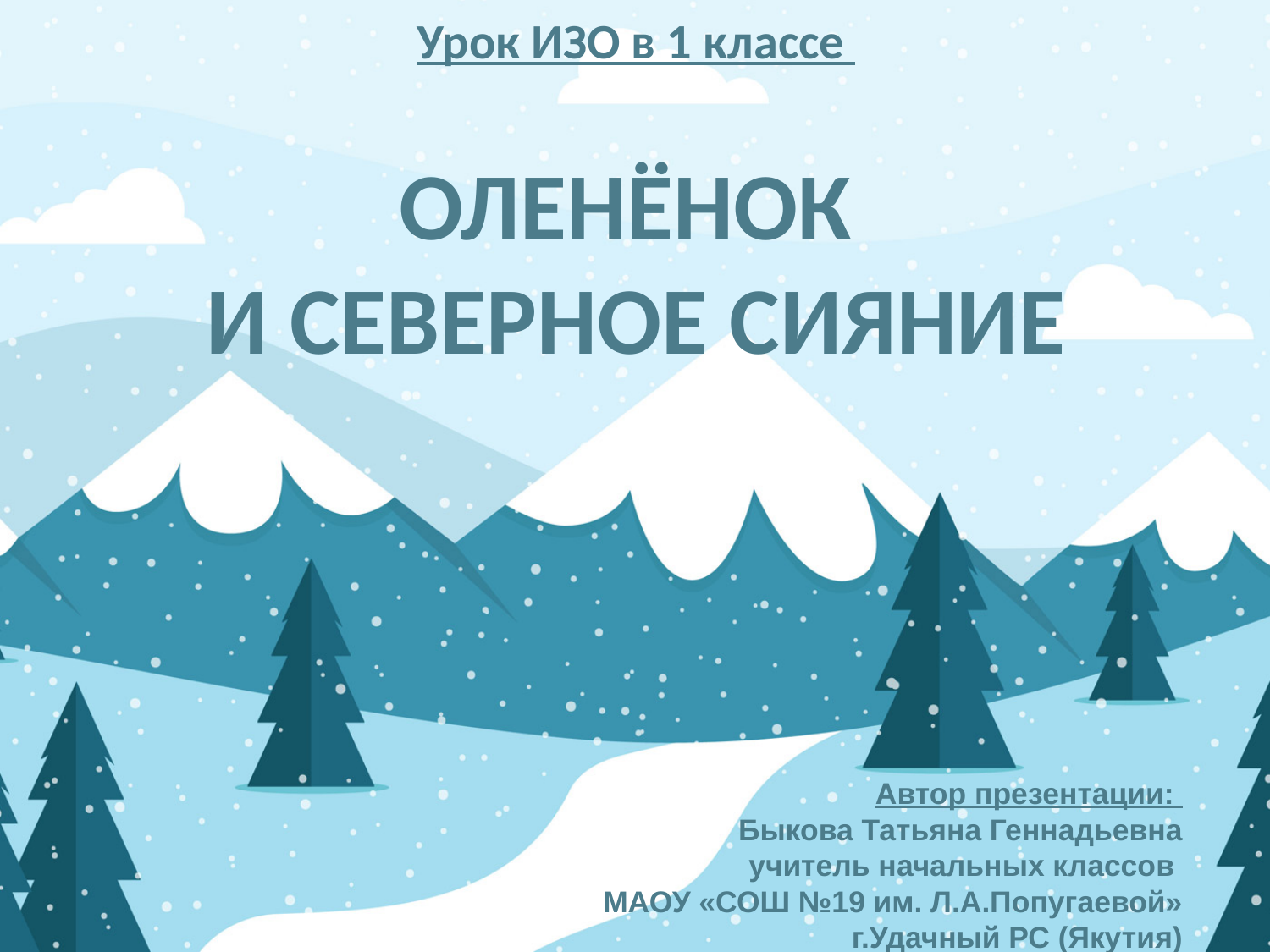

# Урок ИЗО в 1 классе ОЛЕНЁНОК И СЕВЕРНОЕ СИЯНИЕ
Автор презентации:
Быкова Татьяна Геннадьевна
 учитель начальных классов
МАОУ «СОШ №19 им. Л.А.Попугаевой»
 г.Удачный РС (Якутия)